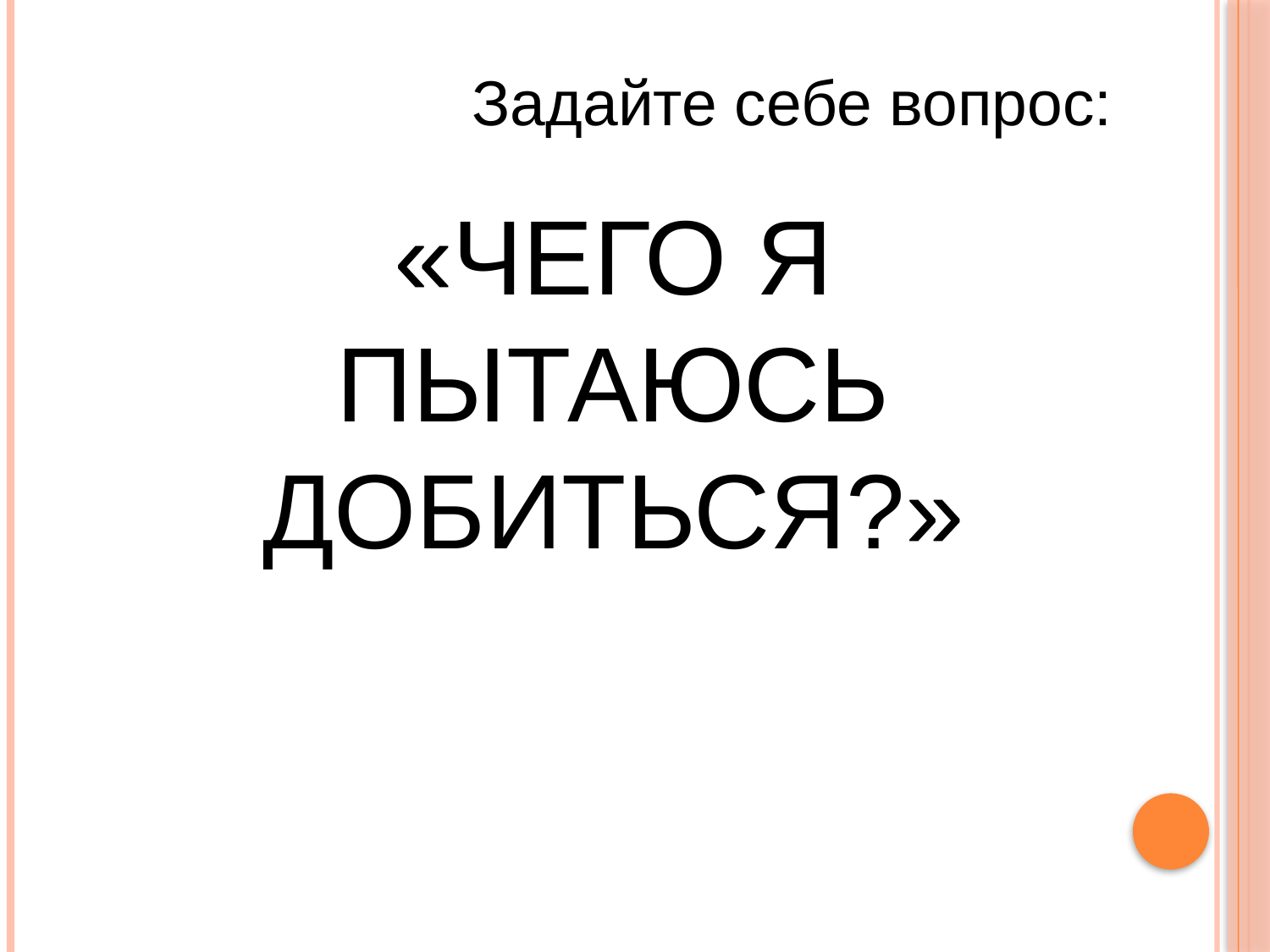

Задайте себе вопрос:
# «Чего я пытаюсь добиться?»